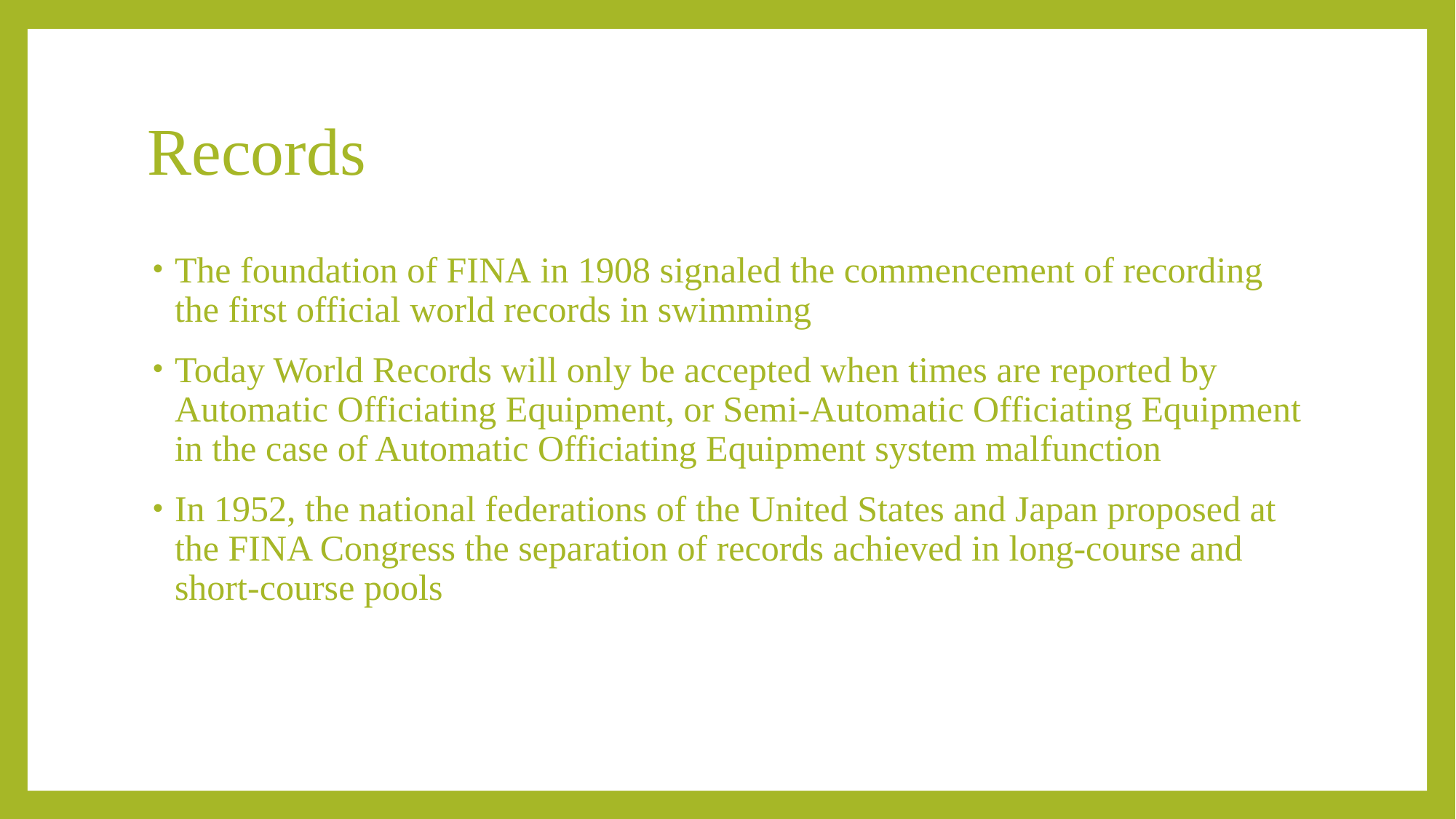

# Records
The foundation of FINA in 1908 signaled the commencement of recording the first official world records in swimming
Today World Records will only be accepted when times are reported by Automatic Officiating Equipment, or Semi-Automatic Officiating Equipment in the case of Automatic Officiating Equipment system malfunction
In 1952, the national federations of the United States and Japan proposed at the FINA Congress the separation of records achieved in long-course and short-course pools